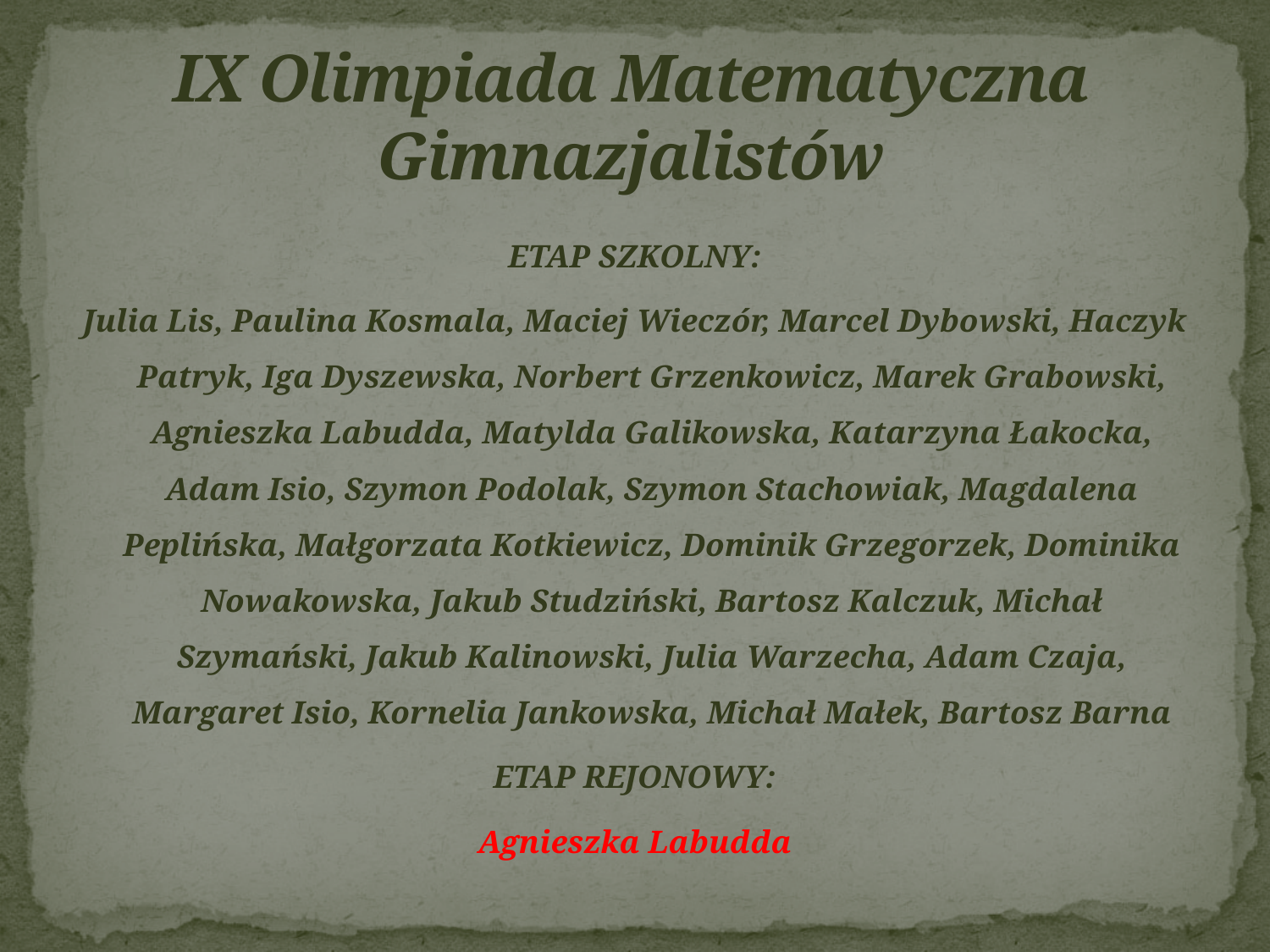

# IX Olimpiada Matematyczna Gimnazjalistów
ETAP SZKOLNY:
Julia Lis, Paulina Kosmala, Maciej Wieczór, Marcel Dybowski, Haczyk Patryk, Iga Dyszewska, Norbert Grzenkowicz, Marek Grabowski, Agnieszka Labudda, Matylda Galikowska, Katarzyna Łakocka, Adam Isio, Szymon Podolak, Szymon Stachowiak, Magdalena Peplińska, Małgorzata Kotkiewicz, Dominik Grzegorzek, Dominika Nowakowska, Jakub Studziński, Bartosz Kalczuk, Michał Szymański, Jakub Kalinowski, Julia Warzecha, Adam Czaja, Margaret Isio, Kornelia Jankowska, Michał Małek, Bartosz Barna
ETAP REJONOWY:
Agnieszka Labudda